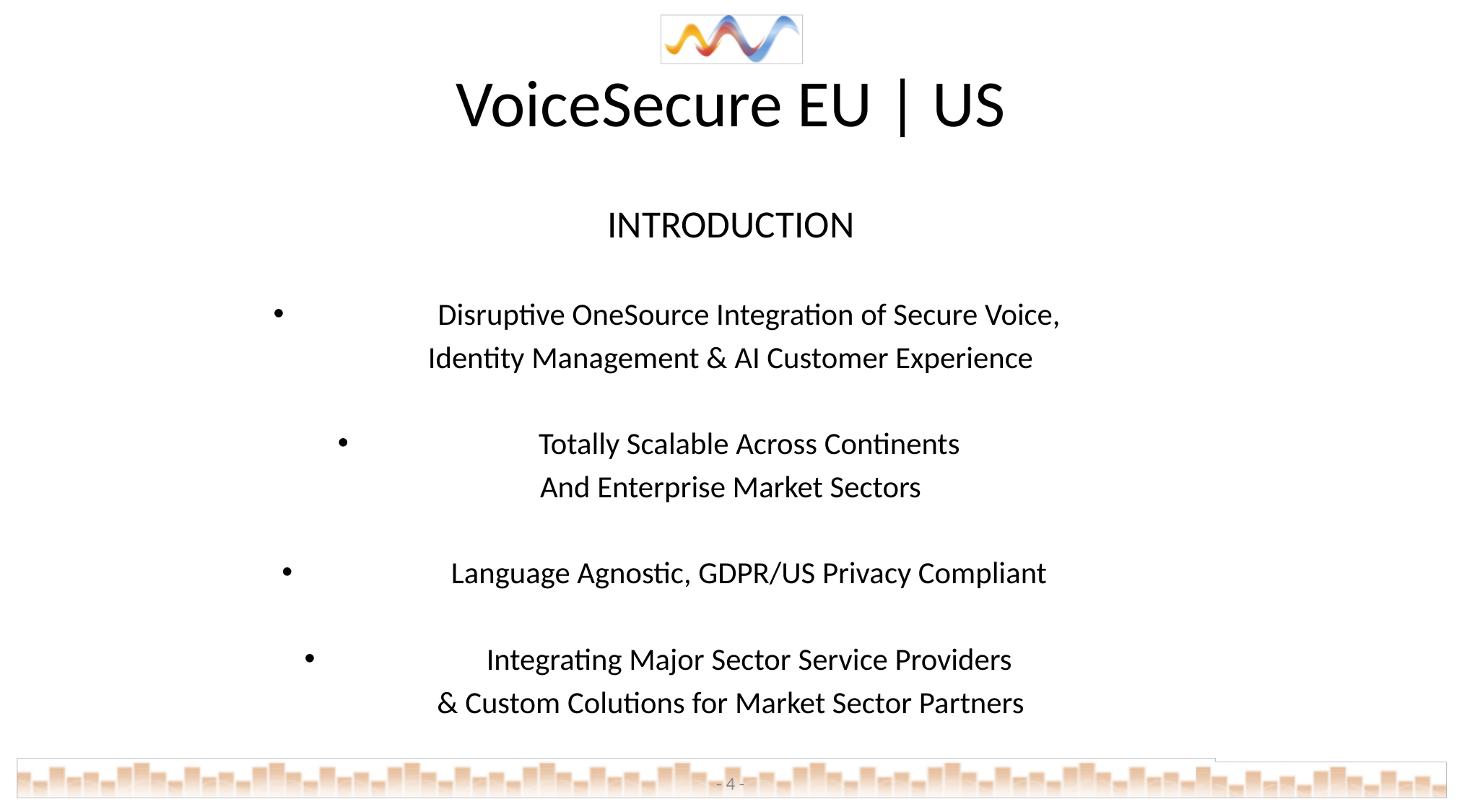

# VoiceSecure EU | US

INTRODUCTION

Disruptive OneSource Integration of Secure Voice,
Identity Management & AI Customer Experience

Totally Scalable Across Continents
And Enterprise Market Sectors

Language Agnostic, GDPR/US Privacy Compliant

Integrating Major Sector Service Providers
& Custom Colutions for Market Sector Partners
- 4 -